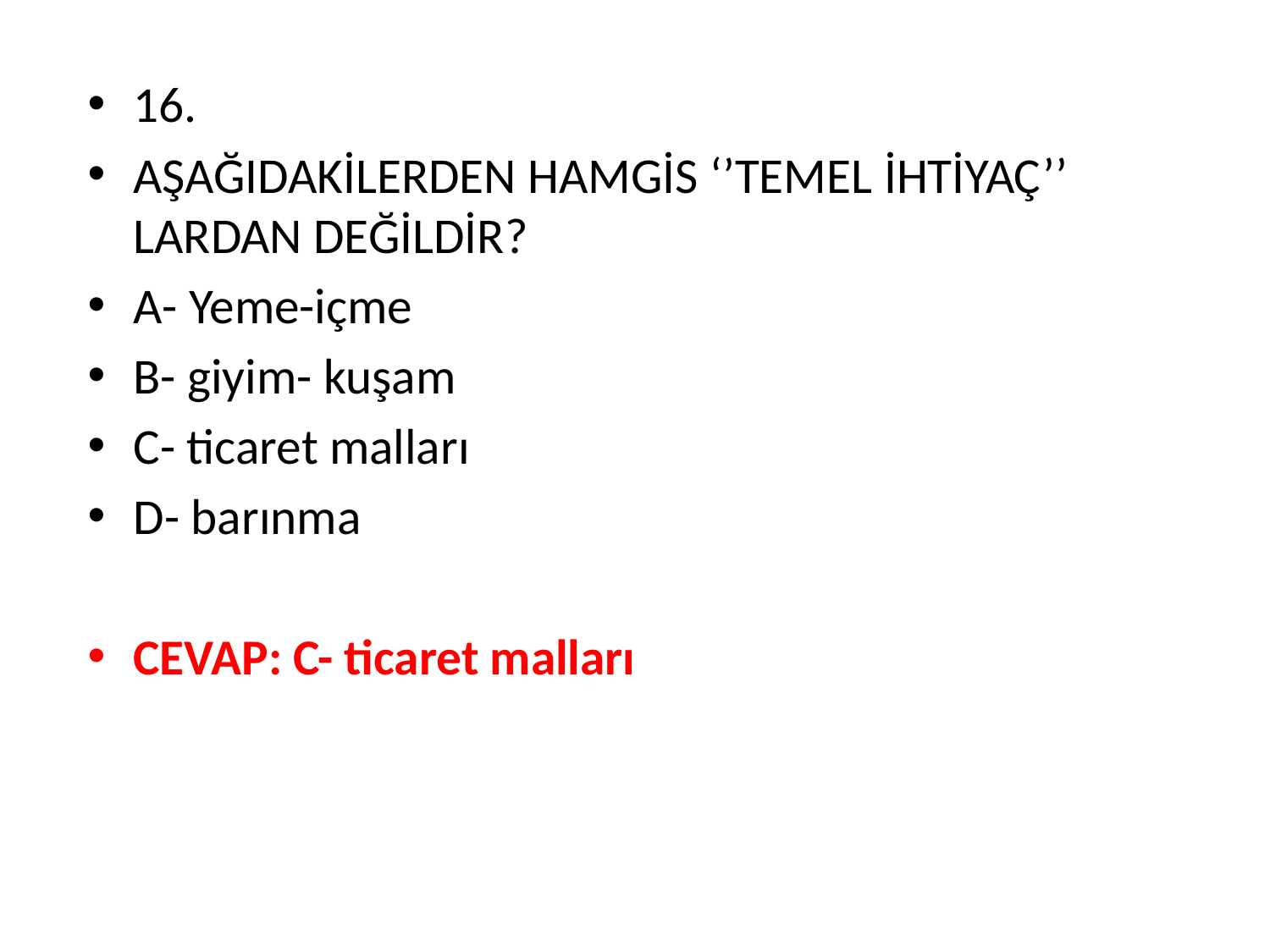

16.
AŞAĞIDAKİLERDEN HAMGİS ‘’TEMEL İHTİYAÇ’’ LARDAN DEĞİLDİR?
A- Yeme-içme
B- giyim- kuşam
C- ticaret malları
D- barınma

CEVAP: C- ticaret malları